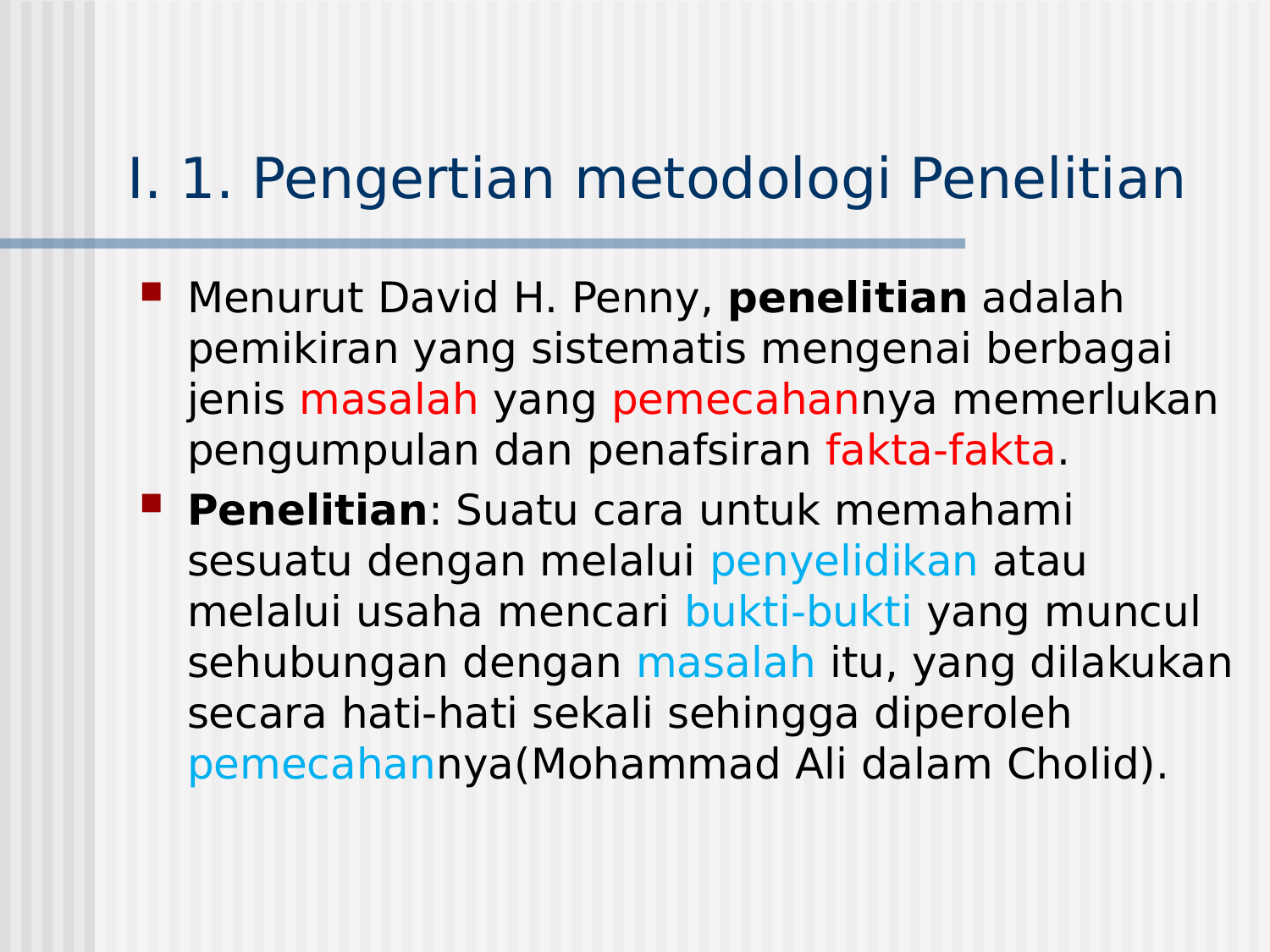

I. 1. Pengertian metodologi Penelitian
Menurut David H. Penny, penelitian adalah pemikiran yang sistematis mengenai berbagai jenis masalah yang pemecahannya memerlukan pengumpulan dan penafsiran fakta-fakta.
Penelitian: Suatu cara untuk memahami sesuatu dengan melalui penyelidikan atau melalui usaha mencari bukti-bukti yang muncul sehubungan dengan masalah itu, yang dilakukan secara hati-hati sekali sehingga diperoleh pemecahannya(Mohammad Ali dalam Cholid).